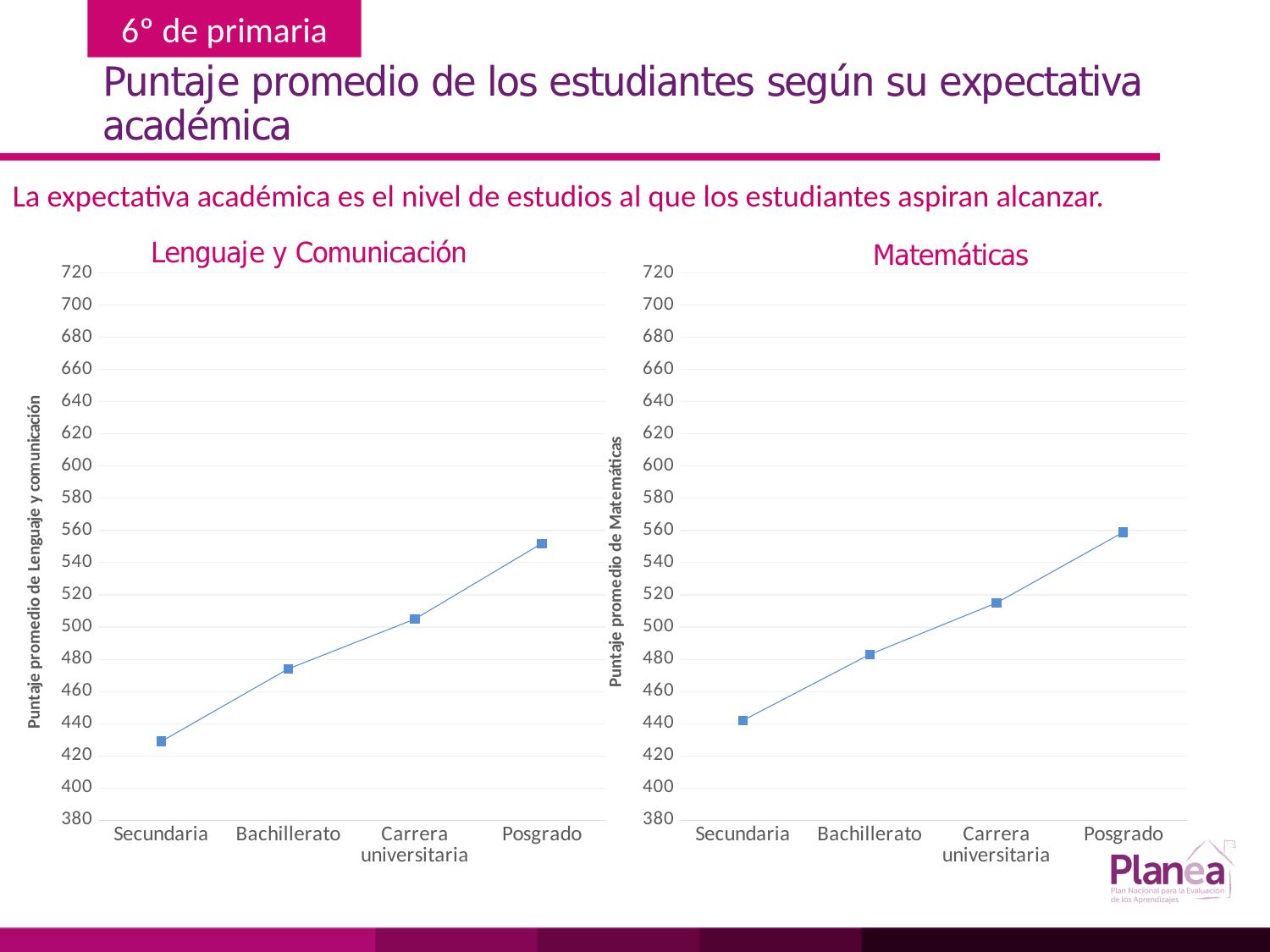

# Puntaje promedio de los estudiantes según su expectativa académica

La expectativa académica es el nivel de estudios al que los estudiantes aspiran alcanzar.
Lenguaje y Comunicación
Matemáticas

### Chart

| Category |  |
|---|---|
| Secundaria | 429.0 |
| Bachillerato | 474.0 |
| Carrera universitaria | 505.0 |
| Posgrado | 552.0 |

### Chart

| Category |  |
|---|---|
| Secundaria | 442.0 |
| Bachillerato | 483.0 |
| Carrera universitaria | 515.0 |
| Posgrado | 559.0 |